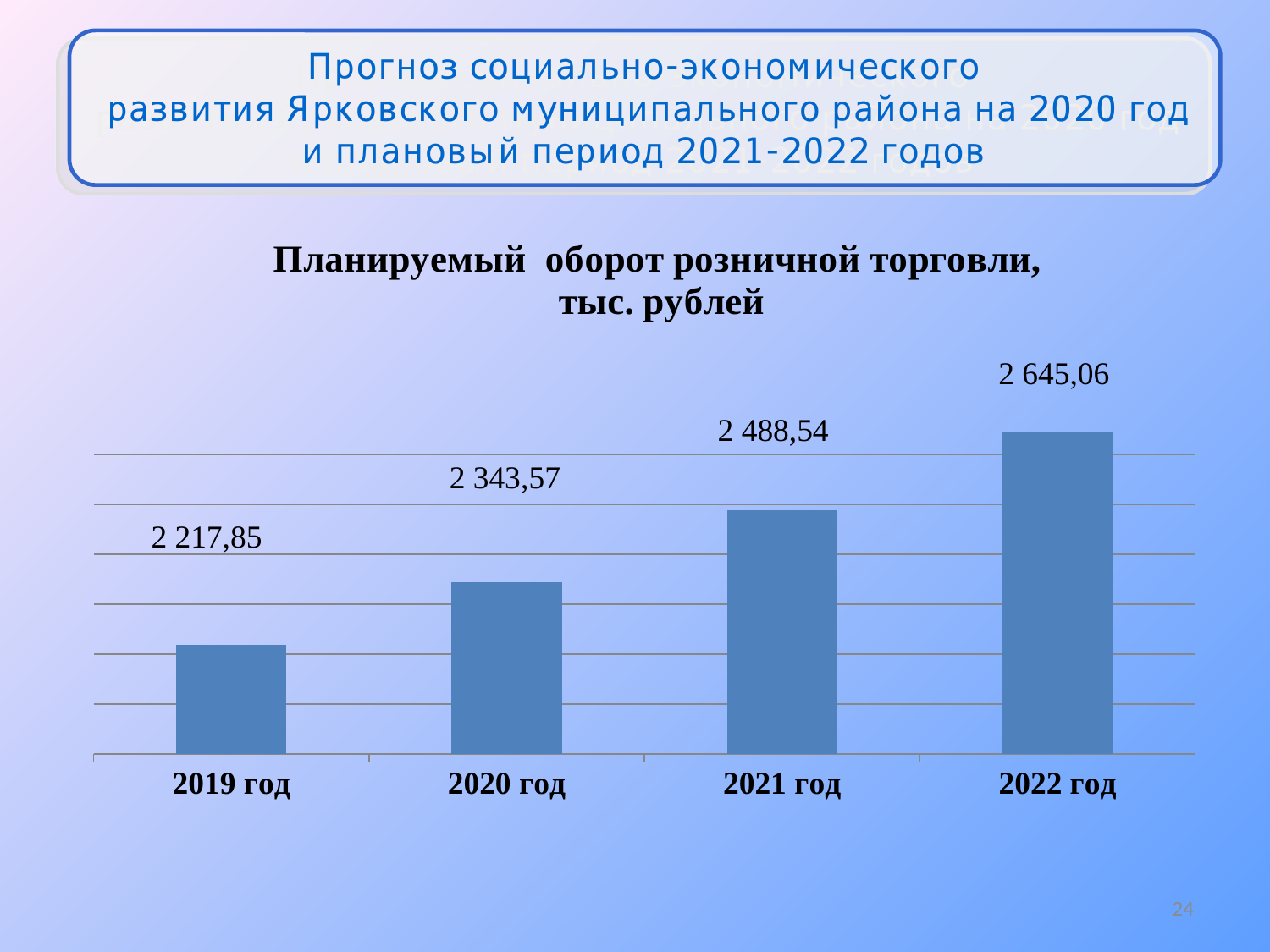

Прогноз социально-экономического
 развития Ярковского муниципального района на 2020 год и плановый период 2021-2022 годов

### Chart: Планируемый  оборот розничной торговли,
 тыс. рублей

| Category | Ряд 1 |
|---|---|
| 2019 год | 2217.85 |
| 2020 год | 2343.57 |
| 2021 год | 2488.54 |
| 2022 год | 2645.06 |
24